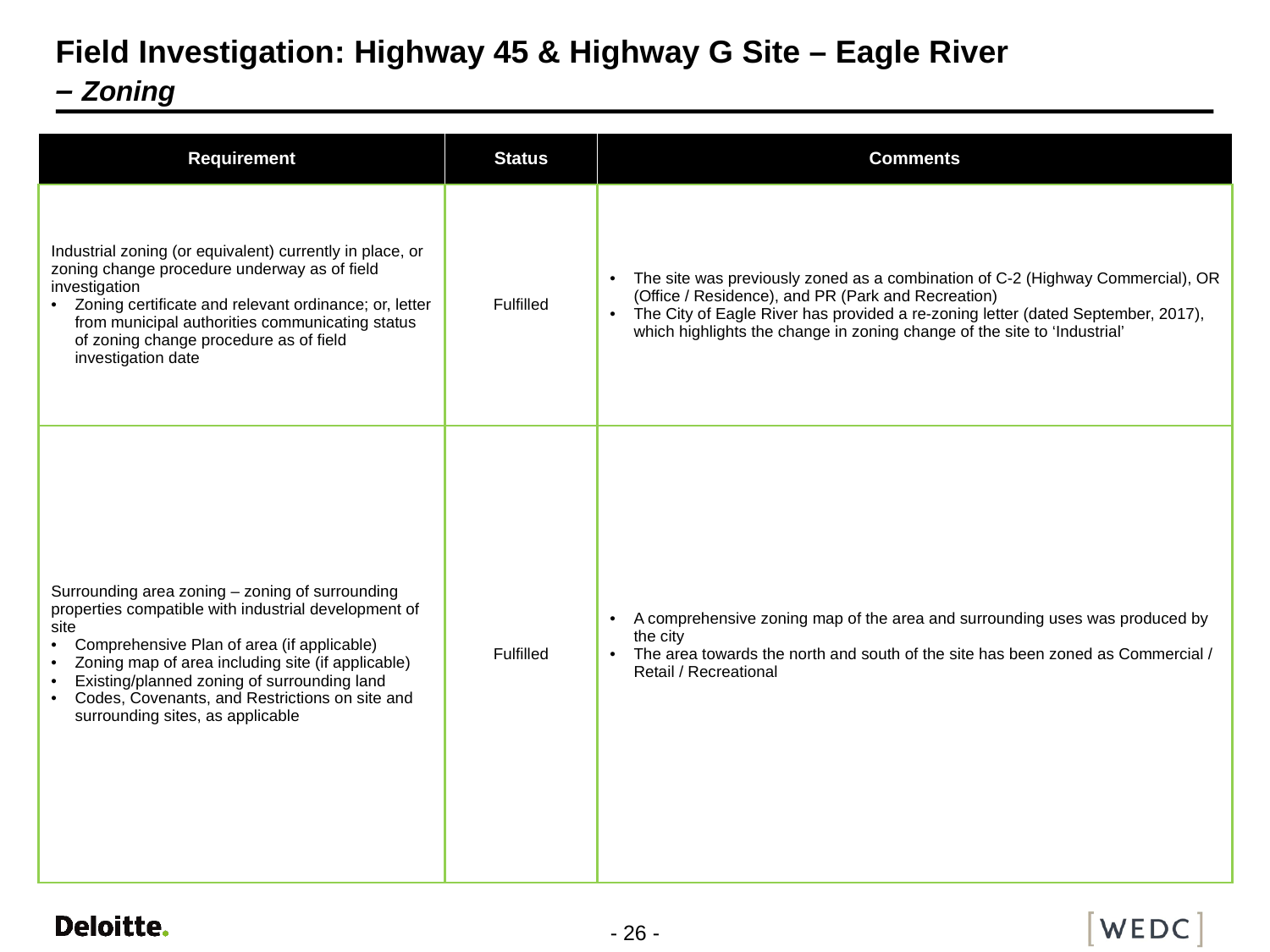

# Field Investigation: Highway 45 & Highway G Site – Eagle River – Zoning
| Requirement | Status | Comments |
| --- | --- | --- |
| Industrial zoning (or equivalent) currently in place, or zoning change procedure underway as of field investigation Zoning certificate and relevant ordinance; or, letter from municipal authorities communicating status of zoning change procedure as of field investigation date | Fulfilled | The site was previously zoned as a combination of C-2 (Highway Commercial), OR (Office / Residence), and PR (Park and Recreation) The City of Eagle River has provided a re-zoning letter (dated September, 2017), which highlights the change in zoning change of the site to ‘Industrial’ |
| Surrounding area zoning – zoning of surrounding properties compatible with industrial development of site Comprehensive Plan of area (if applicable) Zoning map of area including site (if applicable) Existing/planned zoning of surrounding land Codes, Covenants, and Restrictions on site and surrounding sites, as applicable | Fulfilled | A comprehensive zoning map of the area and surrounding uses was produced by the city The area towards the north and south of the site has been zoned as Commercial / Retail / Recreational |